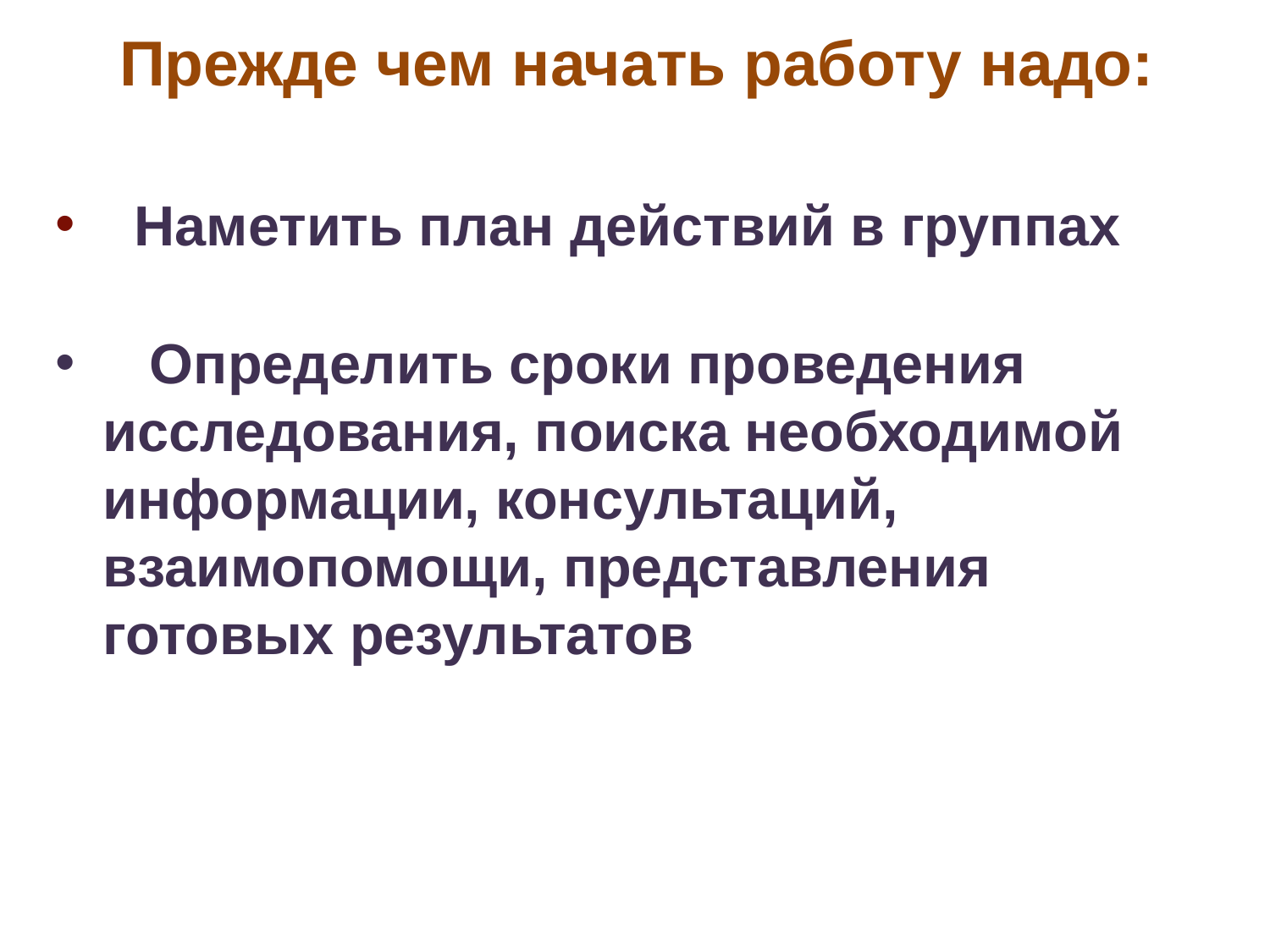

Прежде чем начать работу надо:

  Наметить план действий в группах

   Определить сроки проведения исследования, поиска необходимой информации, консультаций, взаимопомощи, представления готовых результатов